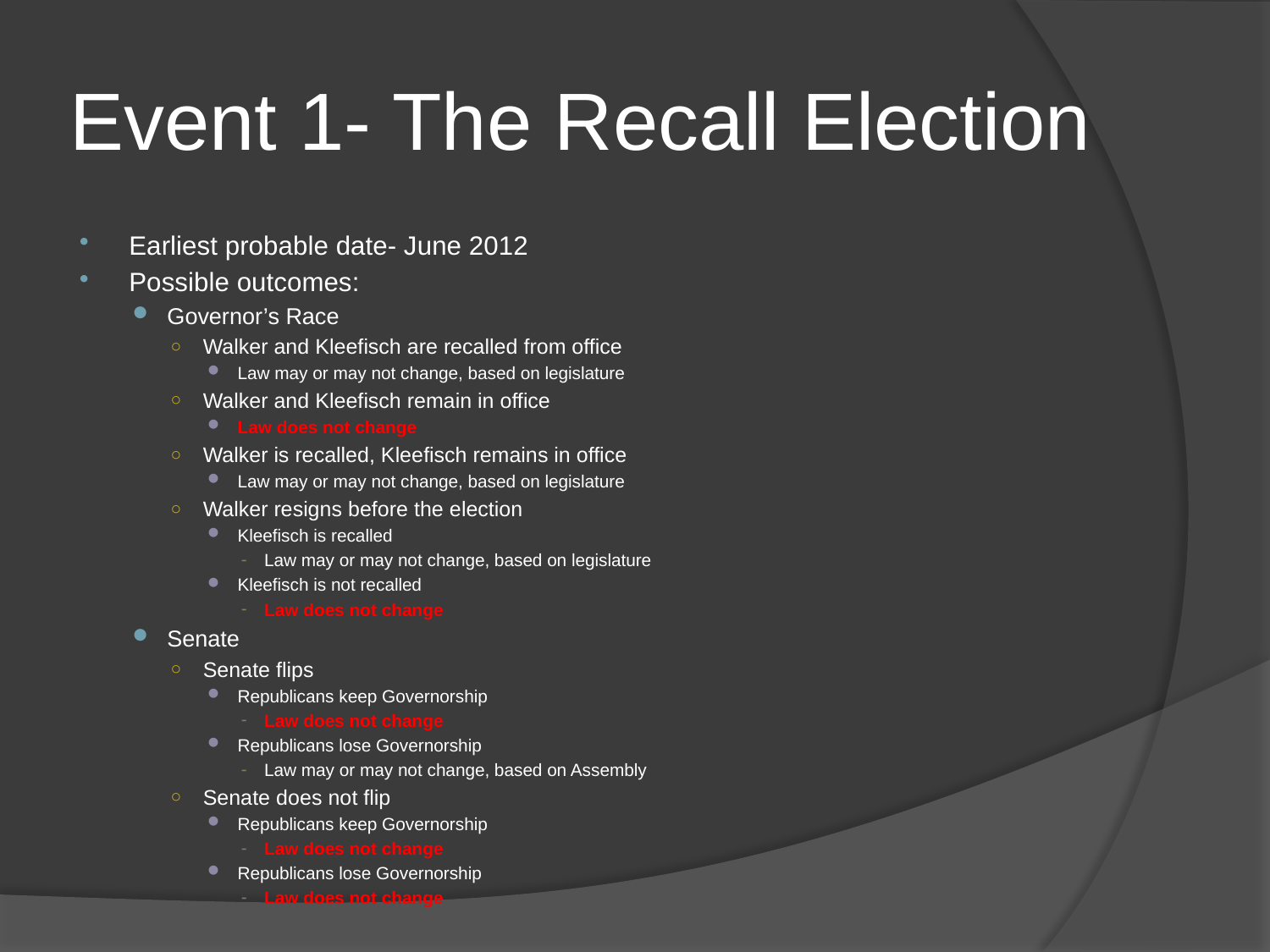

# Event 1- The Recall Election
Earliest probable date- June 2012
Possible outcomes:
Governor’s Race
Walker and Kleefisch are recalled from office
Law may or may not change, based on legislature
Walker and Kleefisch remain in office
Law does not change
Walker is recalled, Kleefisch remains in office
Law may or may not change, based on legislature
Walker resigns before the election
Kleefisch is recalled
Law may or may not change, based on legislature
Kleefisch is not recalled
Law does not change
Senate
Senate flips
Republicans keep Governorship
Law does not change
Republicans lose Governorship
Law may or may not change, based on Assembly
Senate does not flip
Republicans keep Governorship
Law does not change
Republicans lose Governorship
Law does not change